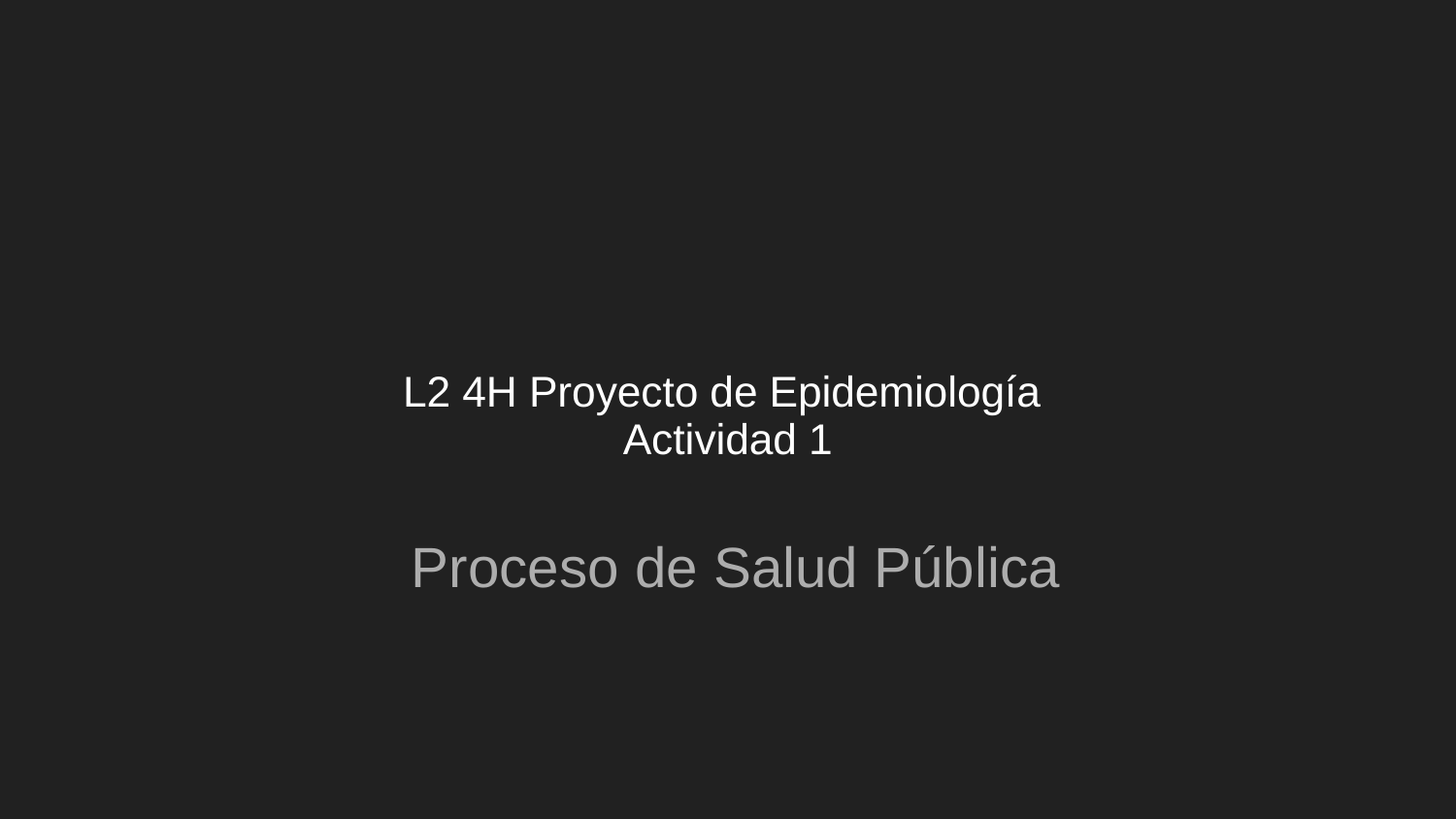

# L2 4H Proyecto de Epidemiología
Actividad 1

Proceso de Salud Pública